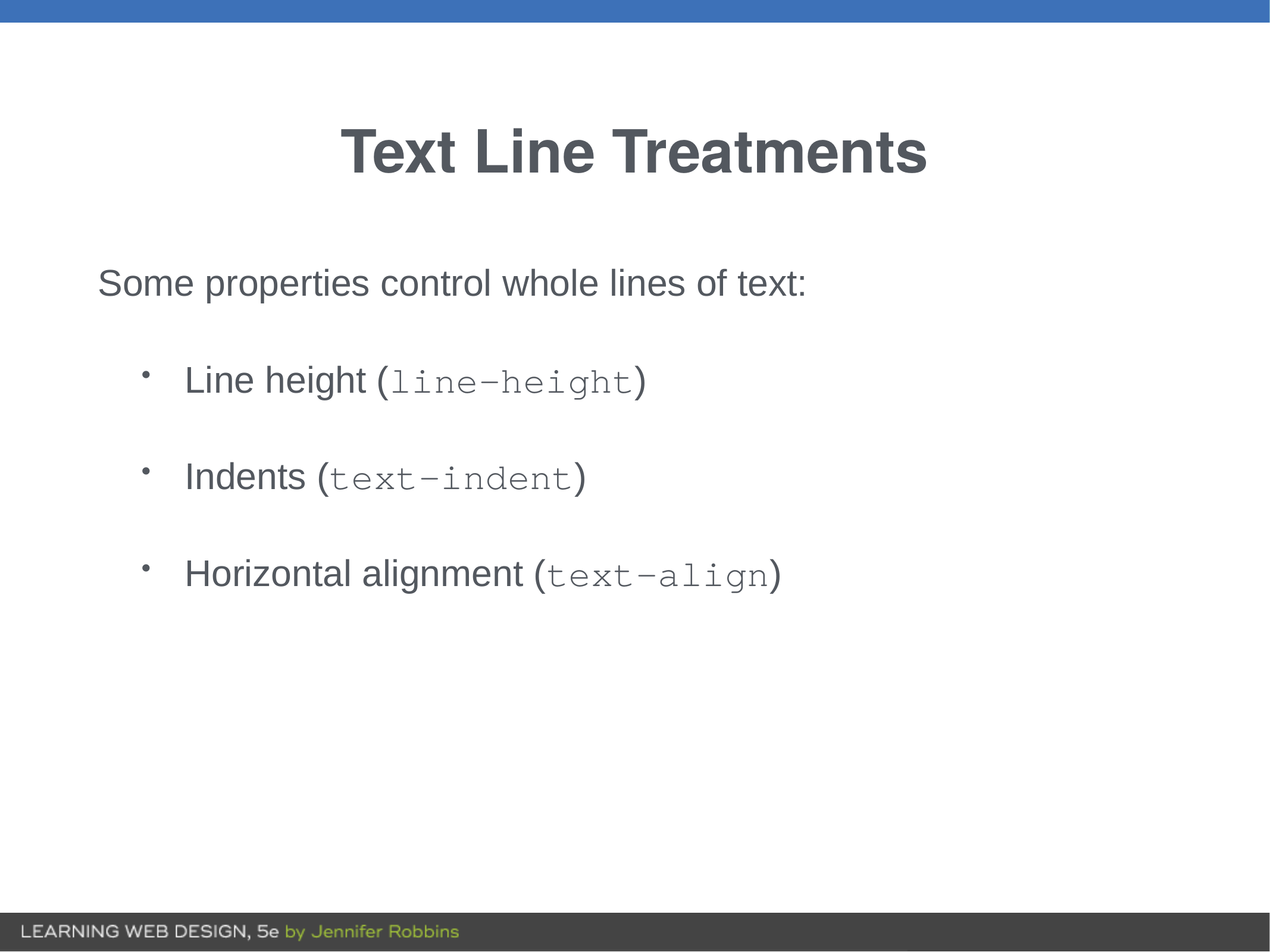

# Text Line Treatments
Some properties control whole lines of text:
Line height (line-height)
Indents (text-indent)
Horizontal alignment (text-align)